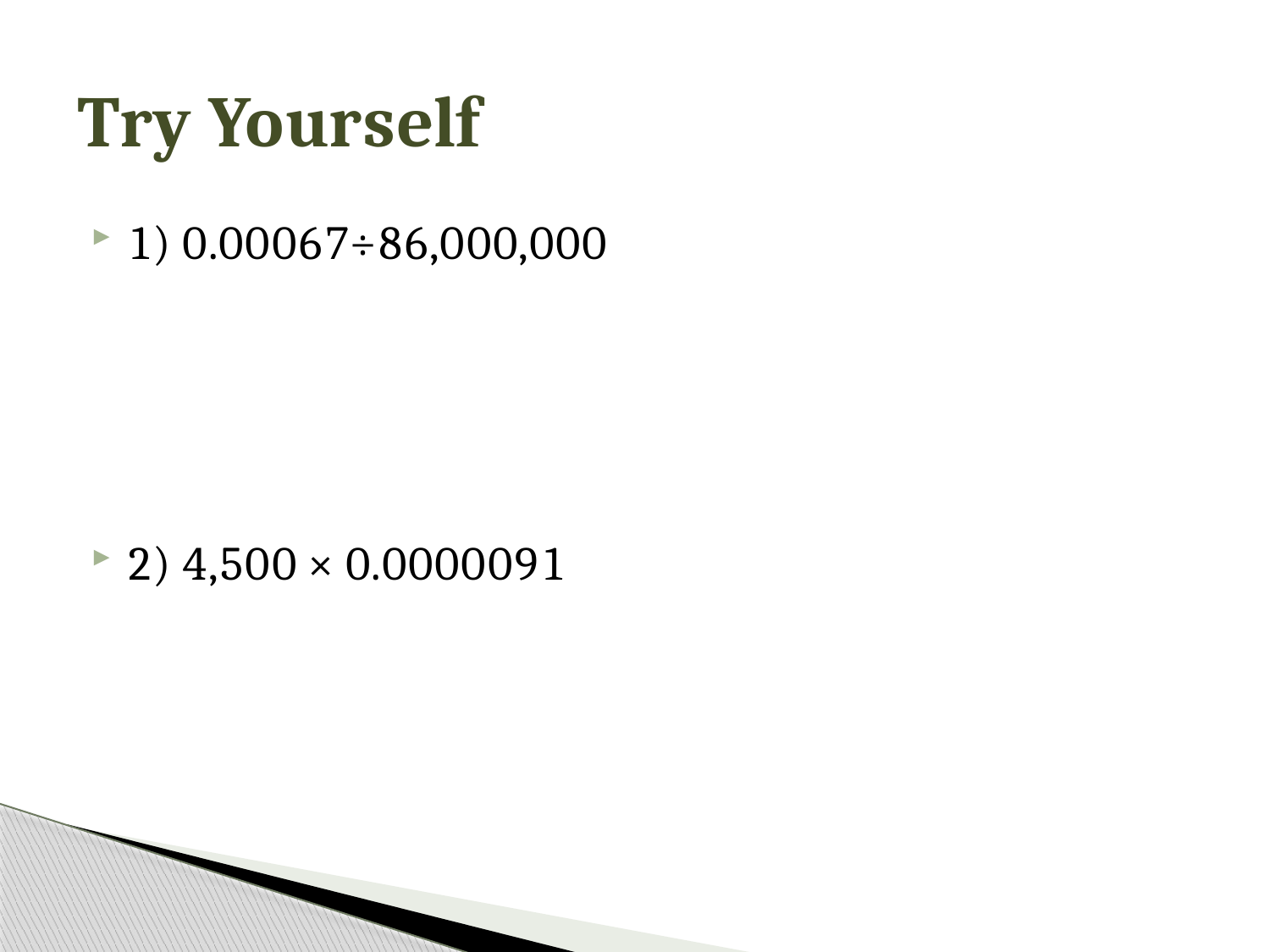

# Try Yourself
1) 0.00067÷86,000,000

2) 4,500 × 0.0000091